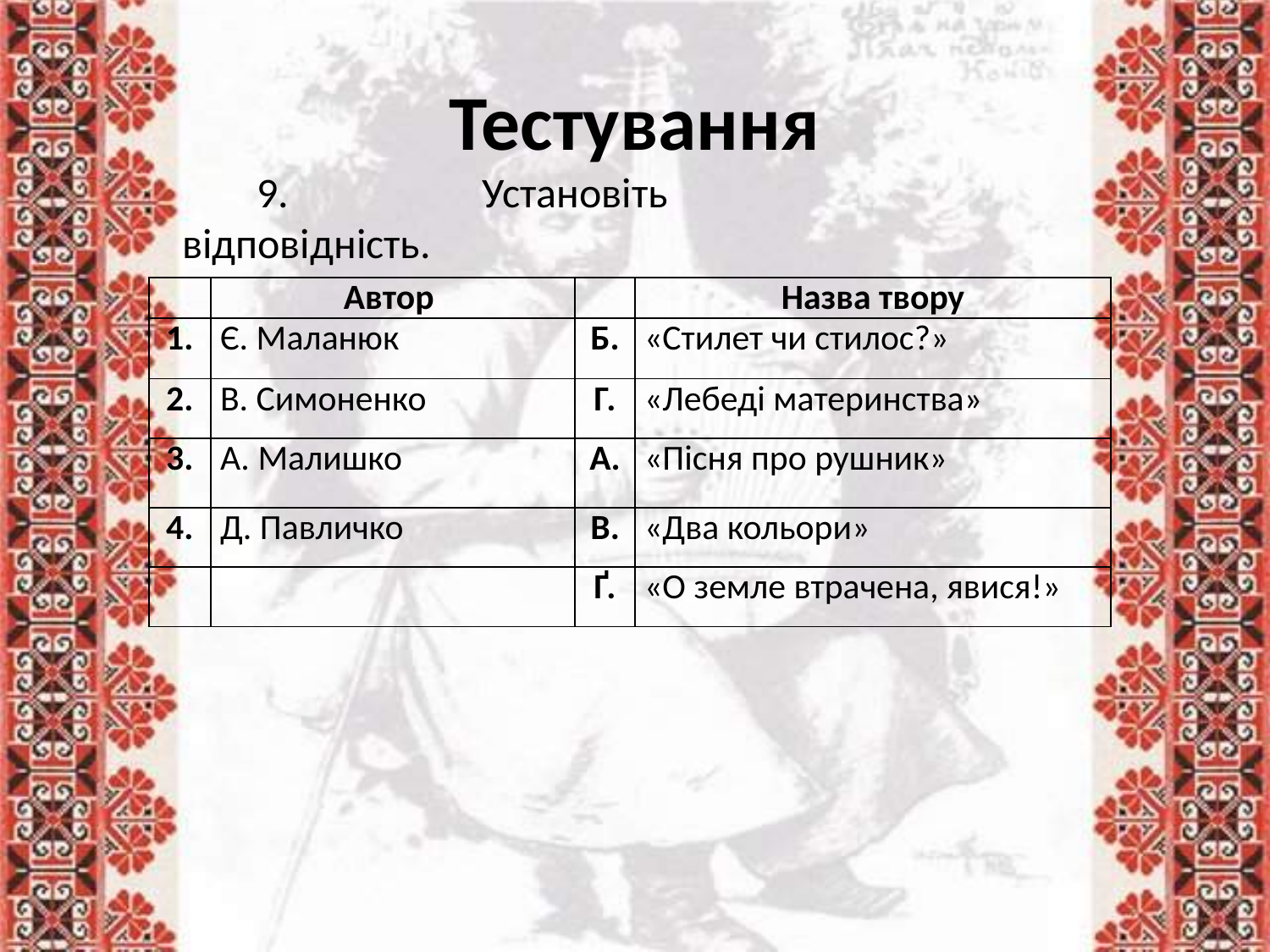

# Тестування
9. Установіть відповідність.
|  | Автор |  | Назва твору |
| --- | --- | --- | --- |
| 1. | Є. Маланюк | Б. | «Стилет чи стилос?» |
| 2. | В. Симоненко | Г. | «Лебеді материнства» |
| 3. | А. Малишко | А. | «Пісня про рушник» |
| 4. | Д. Павличко | В. | «Два кольори» |
|  |  | Ґ. | «О земле втрачена, явися!» |